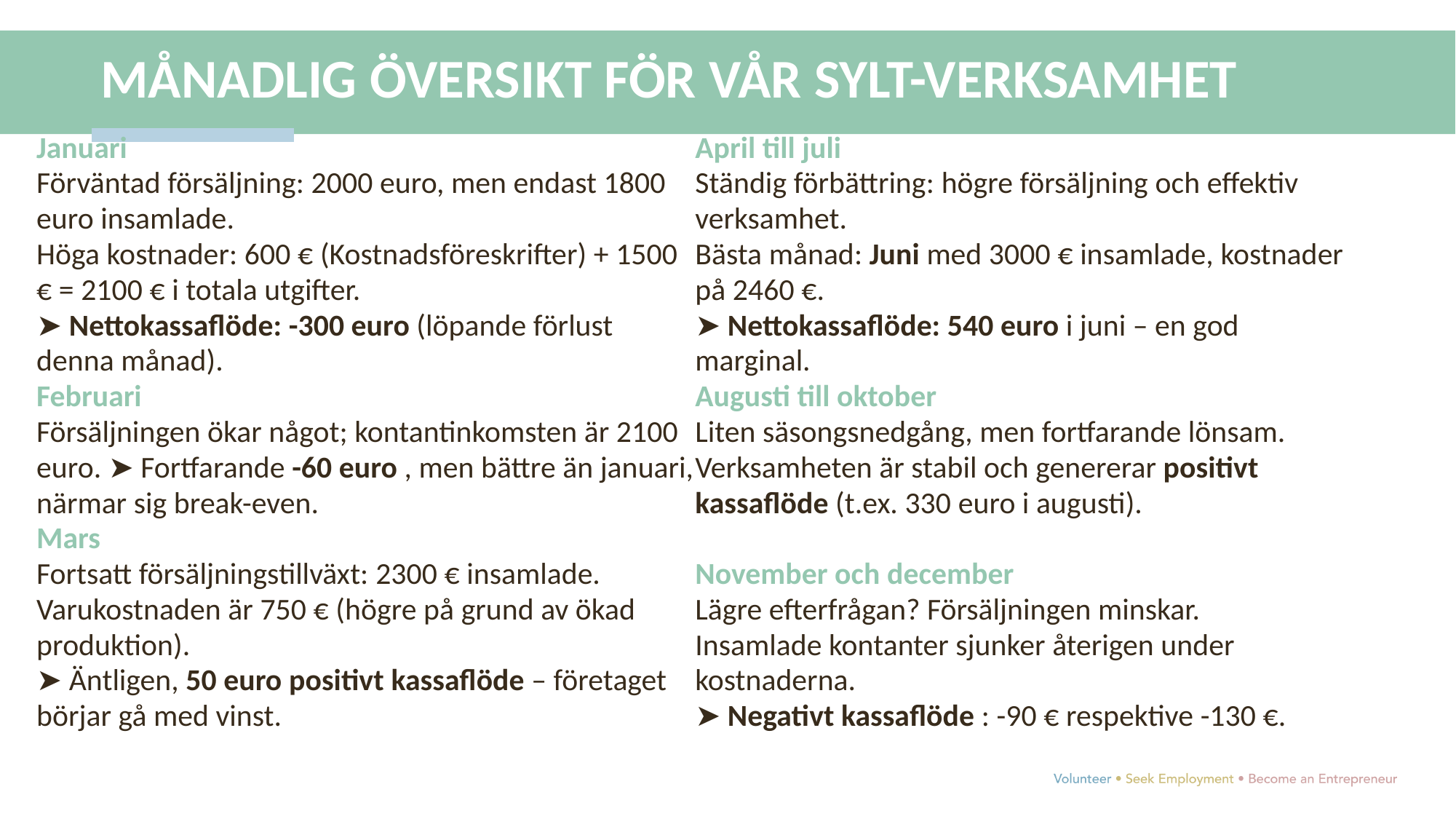

MÅNADLIG ÖVERSIKT FÖR VÅR SYLT-VERKSAMHET
Januari
Förväntad försäljning: 2000 euro, men endast 1800 euro insamlade.
Höga kostnader: 600 € (Kostnadsföreskrifter) + 1500 € = 2100 € i totala utgifter.
➤ Nettokassaflöde: -300 euro (löpande förlust denna månad).
Februari
Försäljningen ökar något; kontantinkomsten är 2100 euro. ➤ Fortfarande -60 euro , men bättre än januari, närmar sig break-even.
Mars
Fortsatt försäljningstillväxt: 2300 € insamlade. Varukostnaden är 750 € (högre på grund av ökad produktion).
➤ Äntligen, 50 euro positivt kassaflöde – företaget börjar gå med vinst.
April till juli
Ständig förbättring: högre försäljning och effektiv verksamhet.
Bästa månad: Juni med 3000 € insamlade, kostnader på 2460 €.
➤ Nettokassaflöde: 540 euro i juni – en god marginal.
Augusti till oktober
Liten säsongsnedgång, men fortfarande lönsam.
Verksamheten är stabil och genererar positivt kassaflöde (t.ex. 330 euro i augusti).

November och december
Lägre efterfrågan? Försäljningen minskar.
Insamlade kontanter sjunker återigen under kostnaderna.
➤ Negativt kassaflöde : -90 € respektive -130 €.